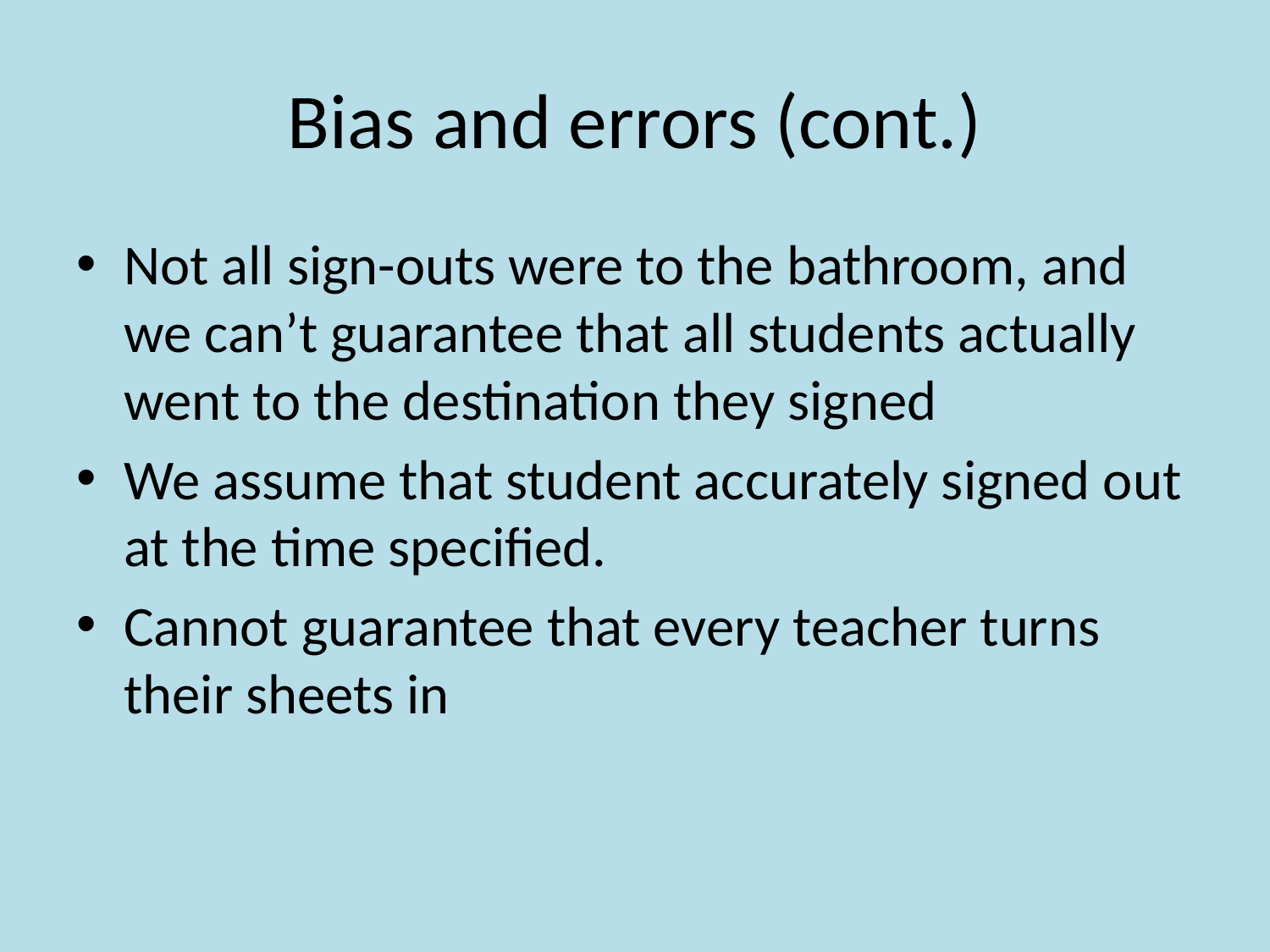

# Bias and errors (cont.)
Not all sign-outs were to the bathroom, and we can’t guarantee that all students actually went to the destination they signed
We assume that student accurately signed out at the time specified.
Cannot guarantee that every teacher turns their sheets in